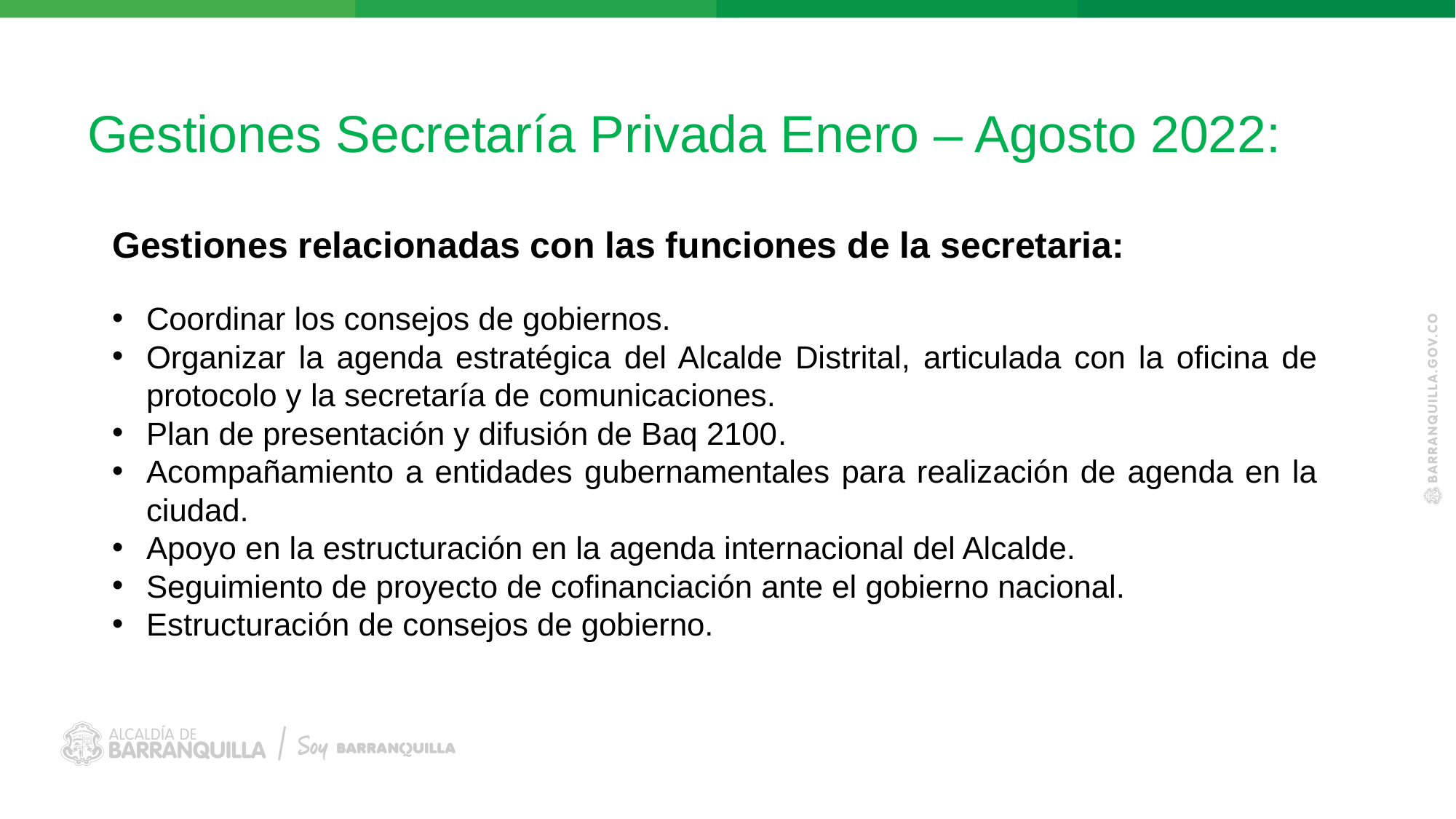

# Gestiones Secretaría Privada Enero – Agosto 2022:
Gestiones relacionadas con las funciones de la secretaria:

Coordinar los consejos de gobiernos.
Organizar la agenda estratégica del Alcalde Distrital, articulada con la oficina de protocolo y la secretaría de comunicaciones.
Plan de presentación y difusión de Baq 2100.
Acompañamiento a entidades gubernamentales para realización de agenda en la ciudad.
Apoyo en la estructuración en la agenda internacional del Alcalde.
Seguimiento de proyecto de cofinanciación ante el gobierno nacional.
Estructuración de consejos de gobierno.